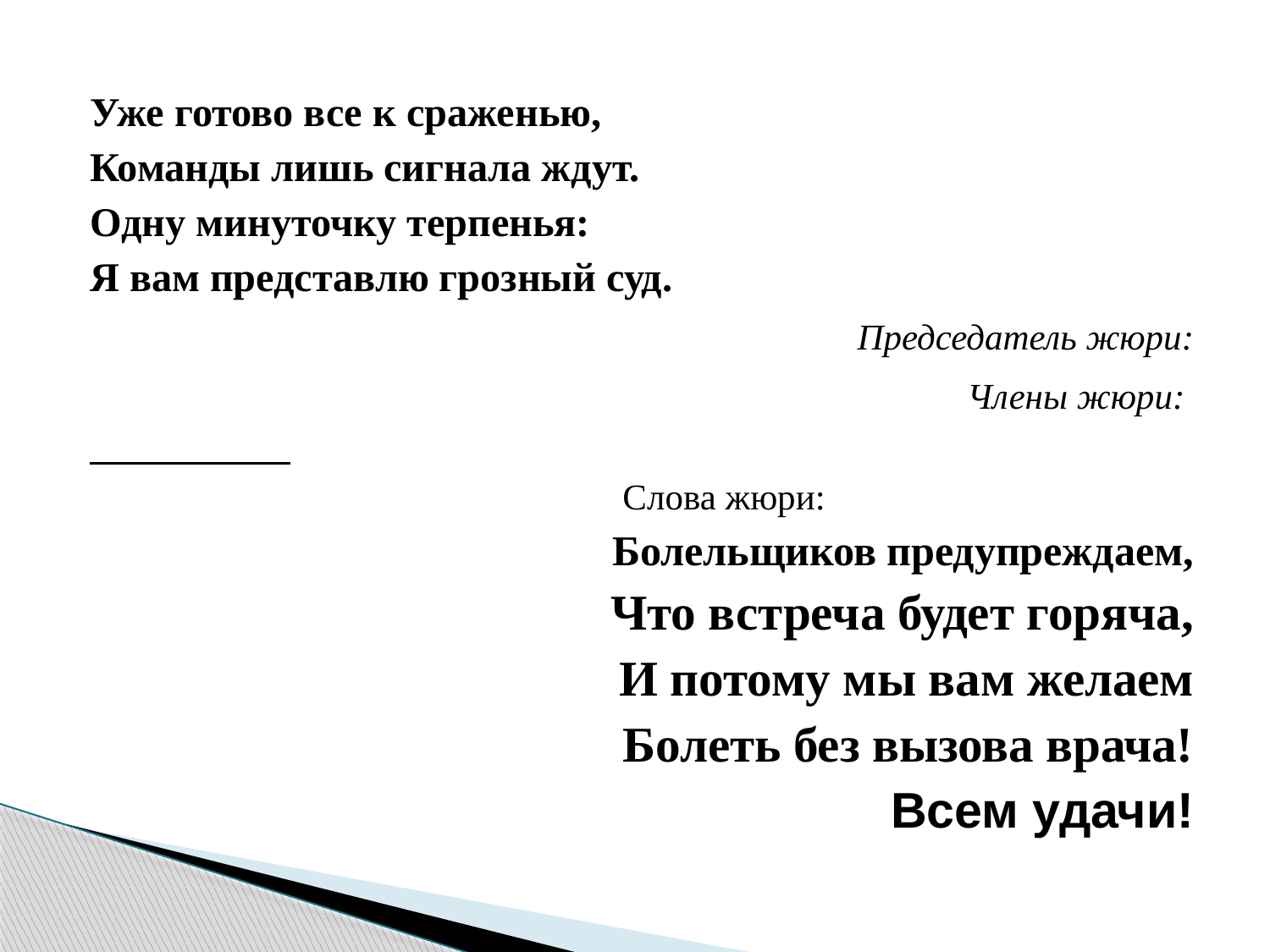

#
Уже готово все к сраженью,
Команды лишь сигнала ждут.
Одну минуточку терпенья:
Я вам представлю грозный суд.
                                         Председатель жюри:
				 Члены жюри:

                  Слова жюри:
Болельщиков предупреждаем,
Что встреча будет горяча,
И потому мы вам желаем
Болеть без вызова врача!
Всем удачи!